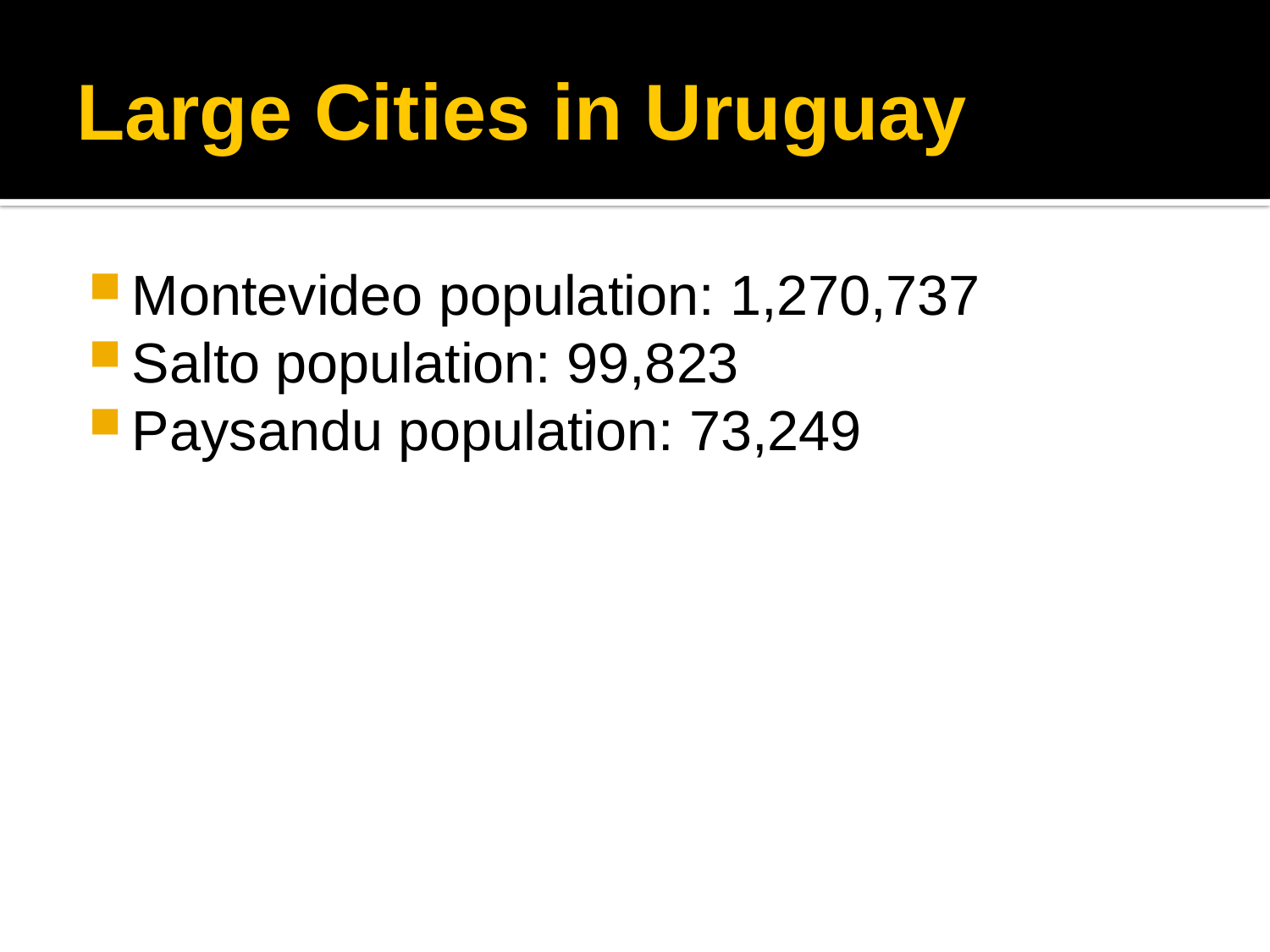

# Large Cities in Uruguay
Montevideo population: 1,270,737
Salto population: 99,823
Paysandu population: 73,249